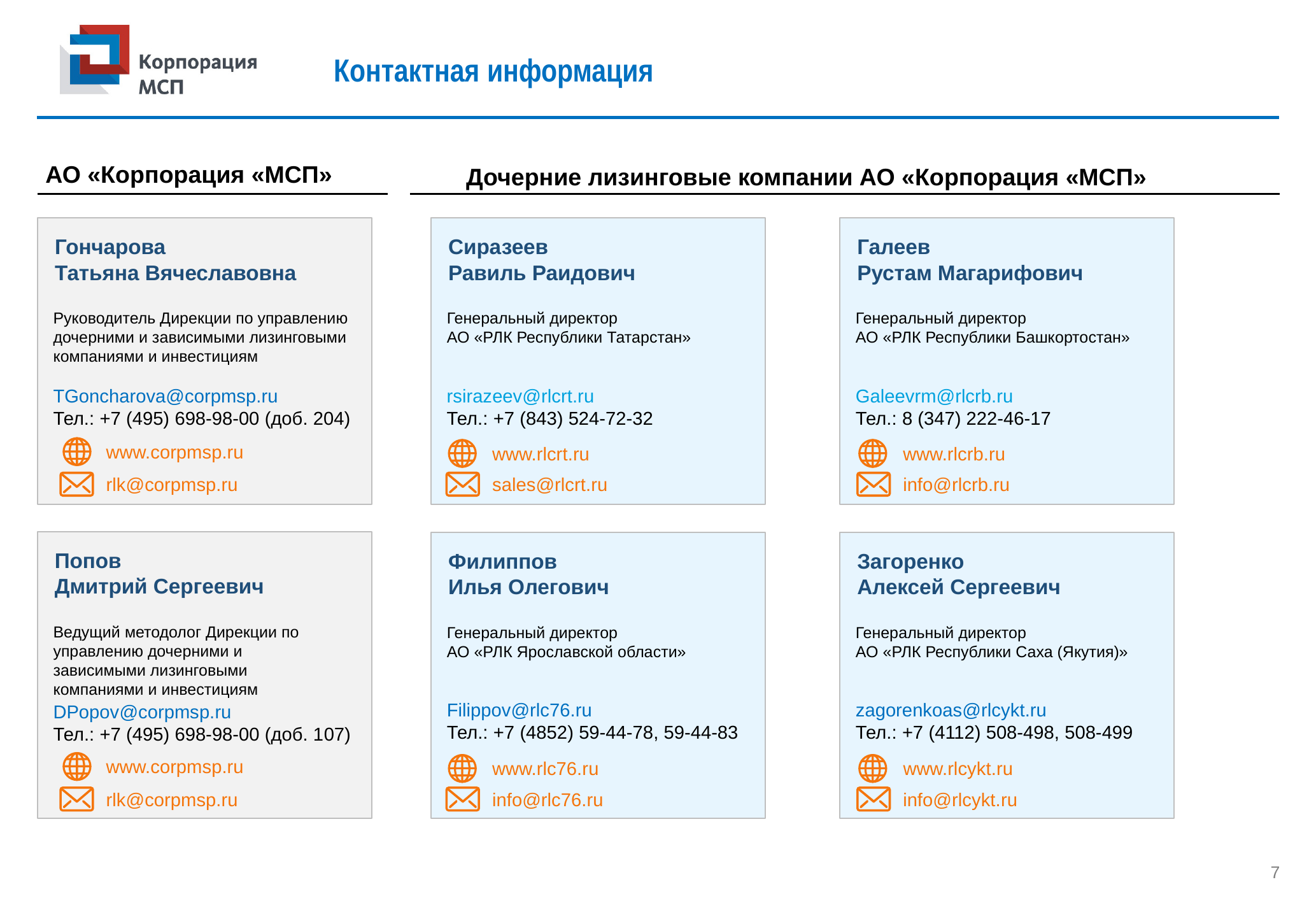

# Контактная информация
АО «Корпорация «МСП»
Дочерние лизинговые компании АО «Корпорация «МСП»

Гончарова
Татьяна Вячеславовна
Сиразеев
Равиль Раидович
Галеев
Рустам Магарифович

Руководитель Дирекции по управлению дочерними и зависимыми лизинговыми компаниями и инвестициям

Генеральный директор
АО «РЛК Республики Татарстан»

Генеральный директор
АО «РЛК Республики Башкортостан»
TGoncharova@corpmsp.ru
Тел.: +7 (495) 698-98-00 (доб. 204)
rsirazeev@rlcrt.ru
Тел.: +7 (843) 524-72-32
Galeevrm@rlcrb.ru
Тел.: 8 (347) 222-46-17
www.corpmsp.ru

www.rlcrt.ru
www.rlcrb.ru

rlk@corpmsp.ru
sales@rlcrt.ru
info@rlcrb.ru

Попов
Дмитрий Сергеевич
Филиппов
Илья Олегович
Загоренко
Алексей Сергеевич

Ведущий методолог Дирекции по управлению дочерними и зависимыми лизинговыми компаниями и инвестициям

Генеральный директор
АО «РЛК Ярославской области»

Генеральный директор
АО «РЛК Республики Саха (Якутия)»
Filippov@rlc76.ru
Тел.: +7 (4852) 59-44-78, 59-44-83
zagorenkoas@rlcykt.ru
Тел.: +7 (4112) 508-498, 508-499
DPopov@corpmsp.ru
Тел.: +7 (495) 698-98-00 (доб. 107)
www.corpmsp.ru

www.rlc76.ru
www.rlcykt.ru

rlk@corpmsp.ru
info@rlc76.ru
info@rlcykt.ru